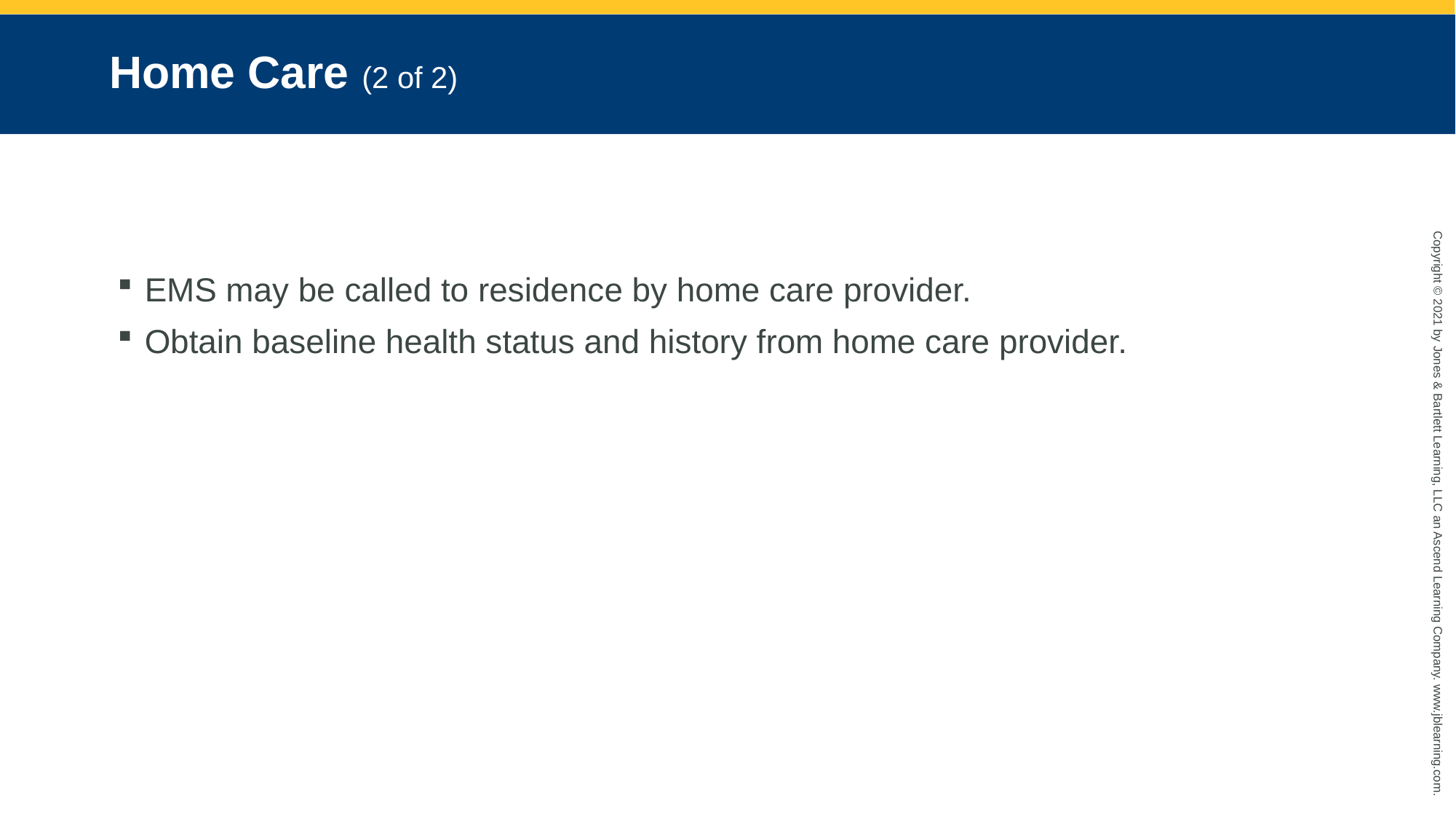

# Home Care (2 of 2)
EMS may be called to residence by home care provider.
Obtain baseline health status and history from home care provider.